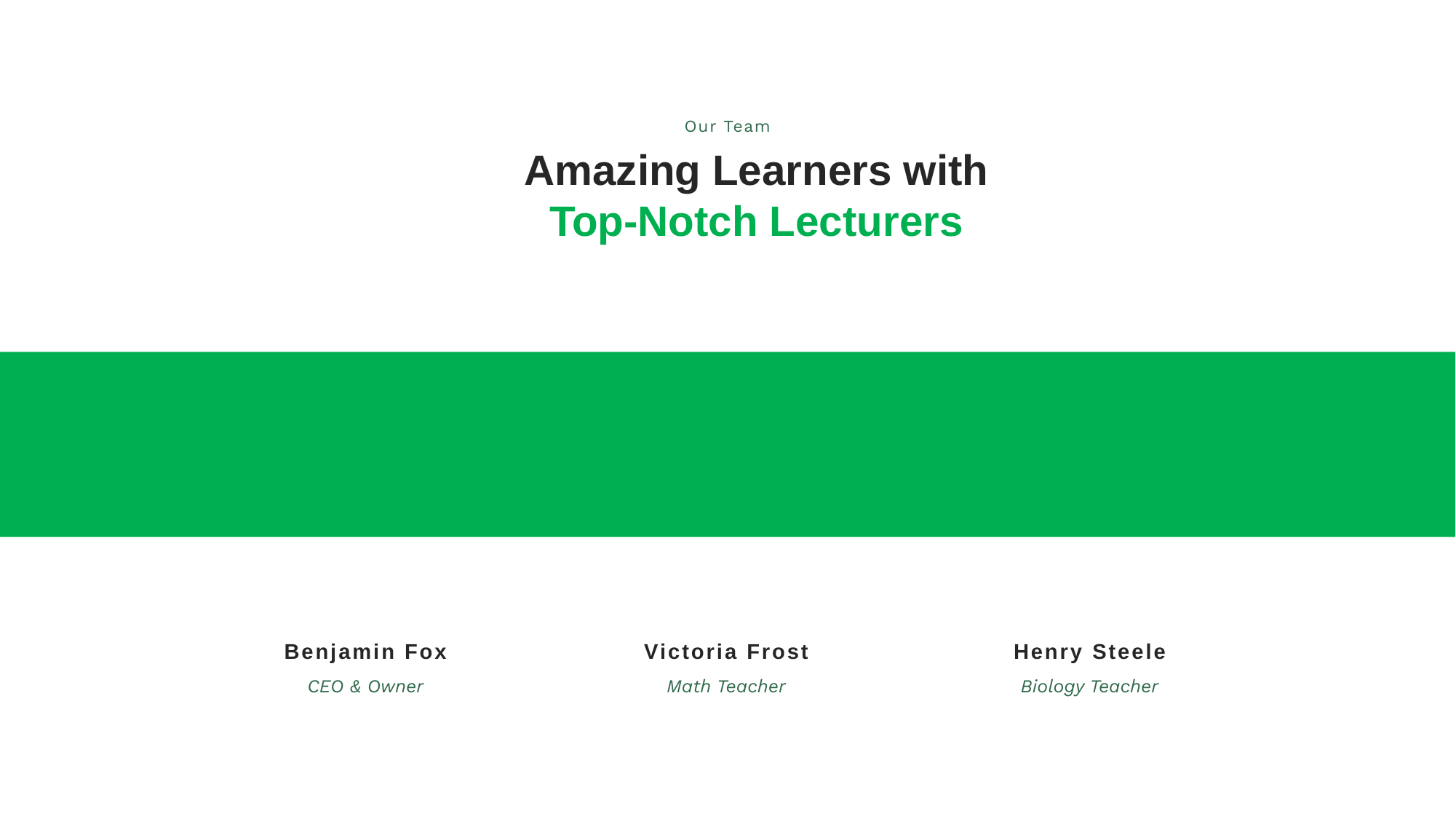

Our Team
Amazing Learners with Top-Notch Lecturers

Benjamin Fox
Victoria Frost
Henry Steele
CEO & Owner
Math Teacher
Biology Teacher